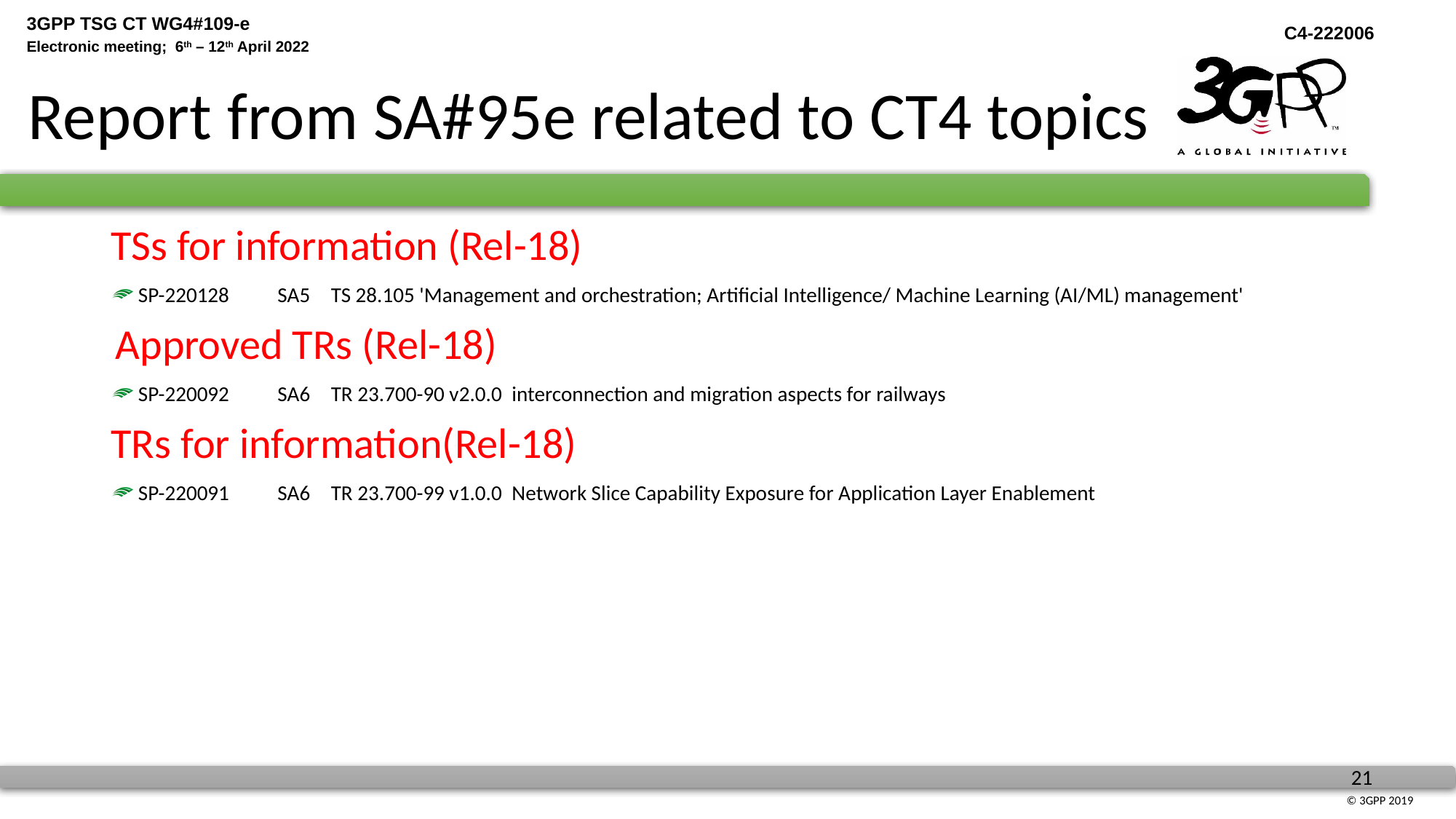

# Report from SA#95e related to CT4 topics
TSs for information (Rel-18)
SP-220128	SA5	TS 28.105 'Management and orchestration; Artificial Intelligence/ Machine Learning (AI/ML) management'
 Approved TRs (Rel-18)
SP-220092	SA6	TR 23.700-90 v2.0.0  interconnection and migration aspects for railways
TRs for information(Rel-18)
SP-220091	SA6	TR 23.700-99 v1.0.0  Network Slice Capability Exposure for Application Layer Enablement